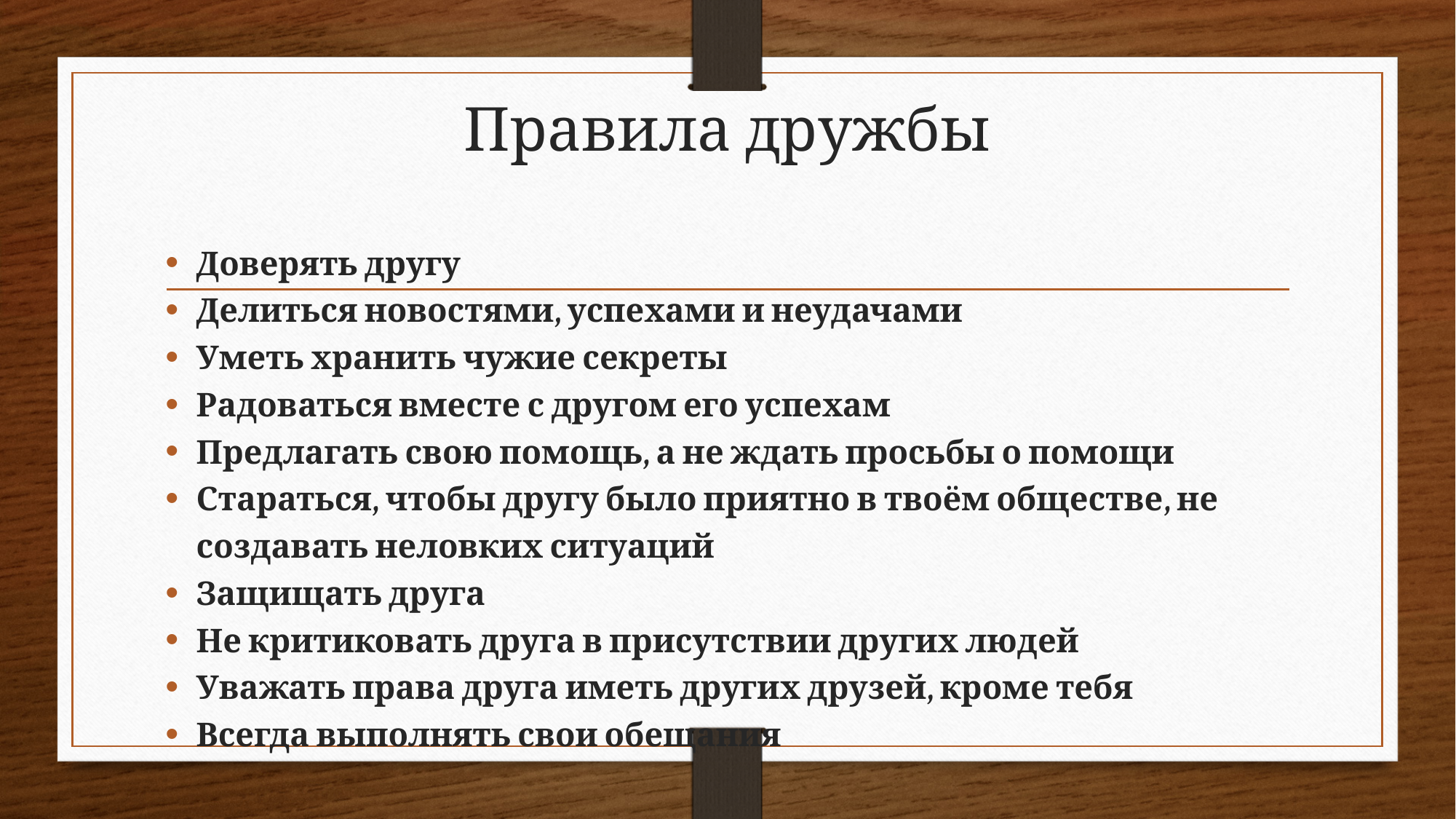

# Правила дружбы

Доверять другу
Делиться новостями, успехами и неудачами
Уметь хранить чужие секреты
Радоваться вместе с другом его успехам
Предлагать свою помощь, а не ждать просьбы о помощи
Стараться, чтобы другу было приятно в твоём обществе, не создавать неловких ситуаций
Защищать друга
Не критиковать друга в присутствии других людей
Уважать права друга иметь других друзей, кроме тебя
Всегда выполнять свои обещания